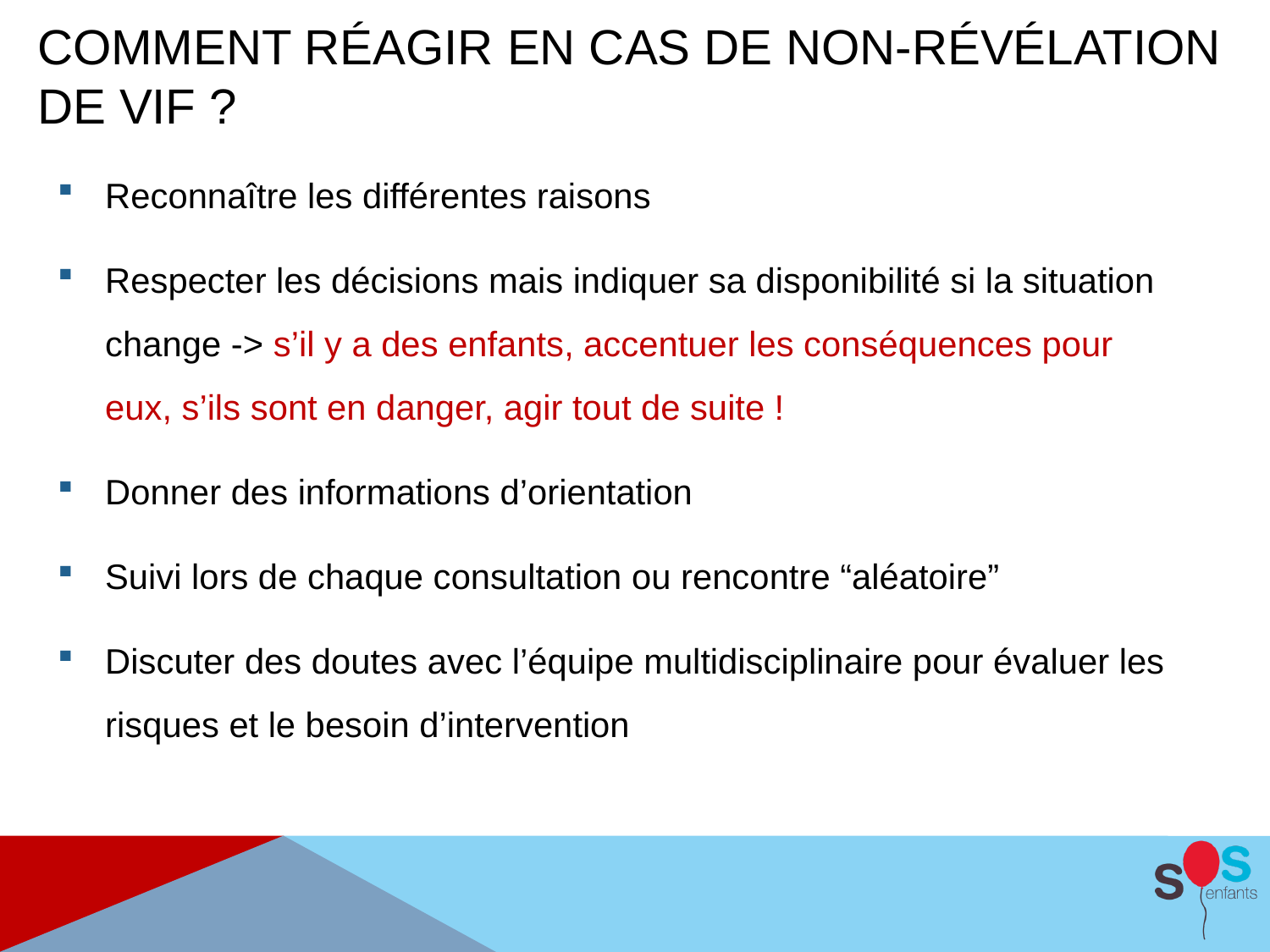

COMMENT RÉAGIR EN CAS DE NON-RÉVÉLATION DE VIF ?
Reconnaître les différentes raisons
Respecter les décisions mais indiquer sa disponibilité si la situation change -> s’il y a des enfants, accentuer les conséquences pour eux, s’ils sont en danger, agir tout de suite !
Donner des informations d’orientation
Suivi lors de chaque consultation ou rencontre “aléatoire”
Discuter des doutes avec l’équipe multidisciplinaire pour évaluer les risques et le besoin d’intervention